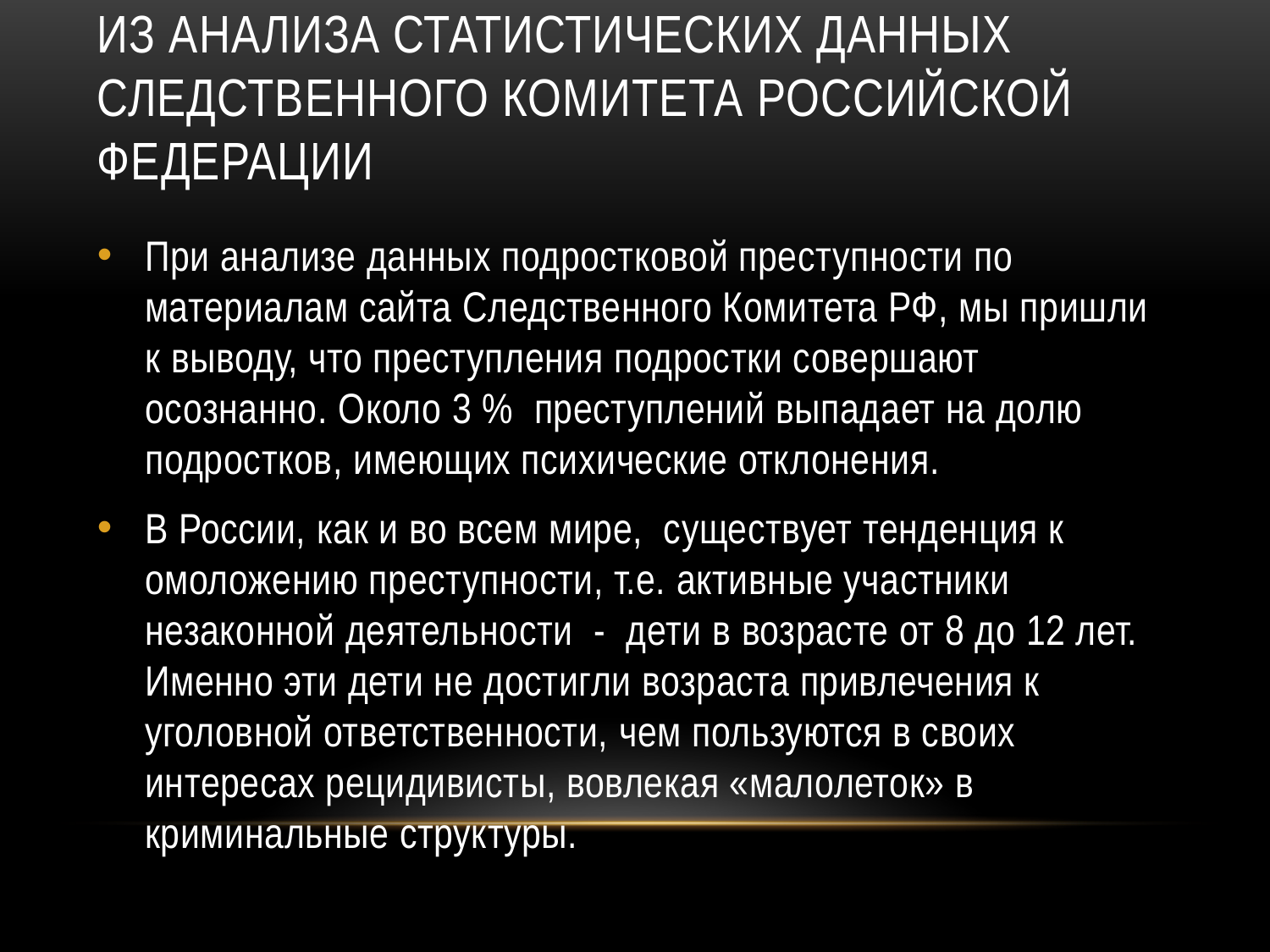

# Из анализа статистических данных Следственного комитета Российской Федерации
При анализе данных подростковой преступности по материалам сайта Следственного Комитета РФ, мы пришли к выводу, что преступления подростки совершают осознанно. Около 3 %  преступлений выпадает на долю подростков, имеющих психические отклонения.
В России, как и во всем мире,  существует тенденция к омоложению преступности, т.е. активные участники незаконной деятельности  -  дети в возрасте от 8 до 12 лет. Именно эти дети не достигли возраста привлечения к уголовной ответственности, чем пользуются в своих интересах рецидивисты, вовлекая «малолеток» в криминальные структуры.